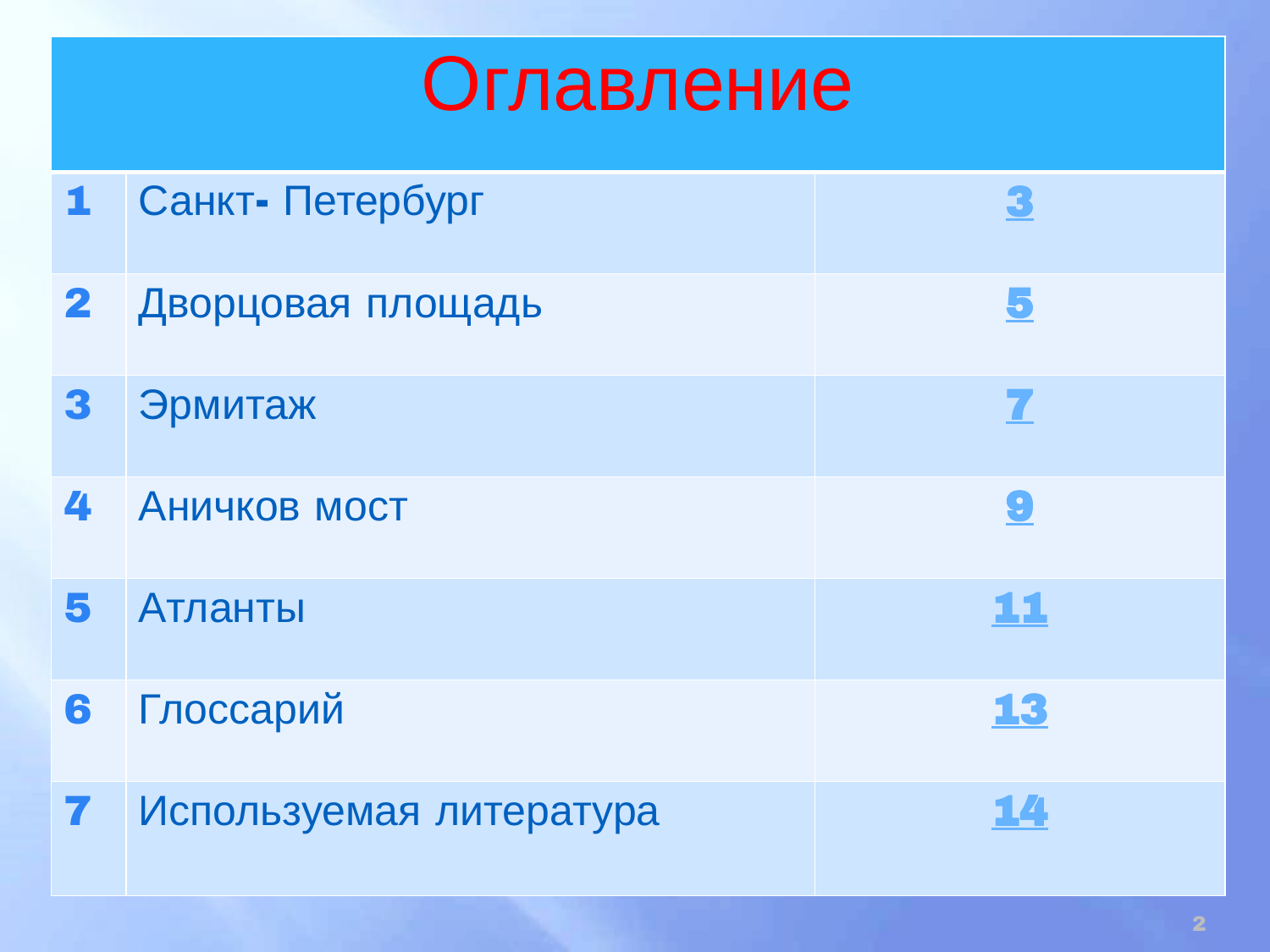

| Оглавление |  |  |
| --- | --- | --- |
| 1 | Санкт- Петербург | 3 |
| 2 | Дворцовая площадь | 5 |
| 3 | Эрмитаж | 7 |
| 4 | Аничков мост | 9 |
| 5 | Атланты | 11 |
| 6 | Глоссарий | 13 |
| 7 | Используемая литература | 14 |
2